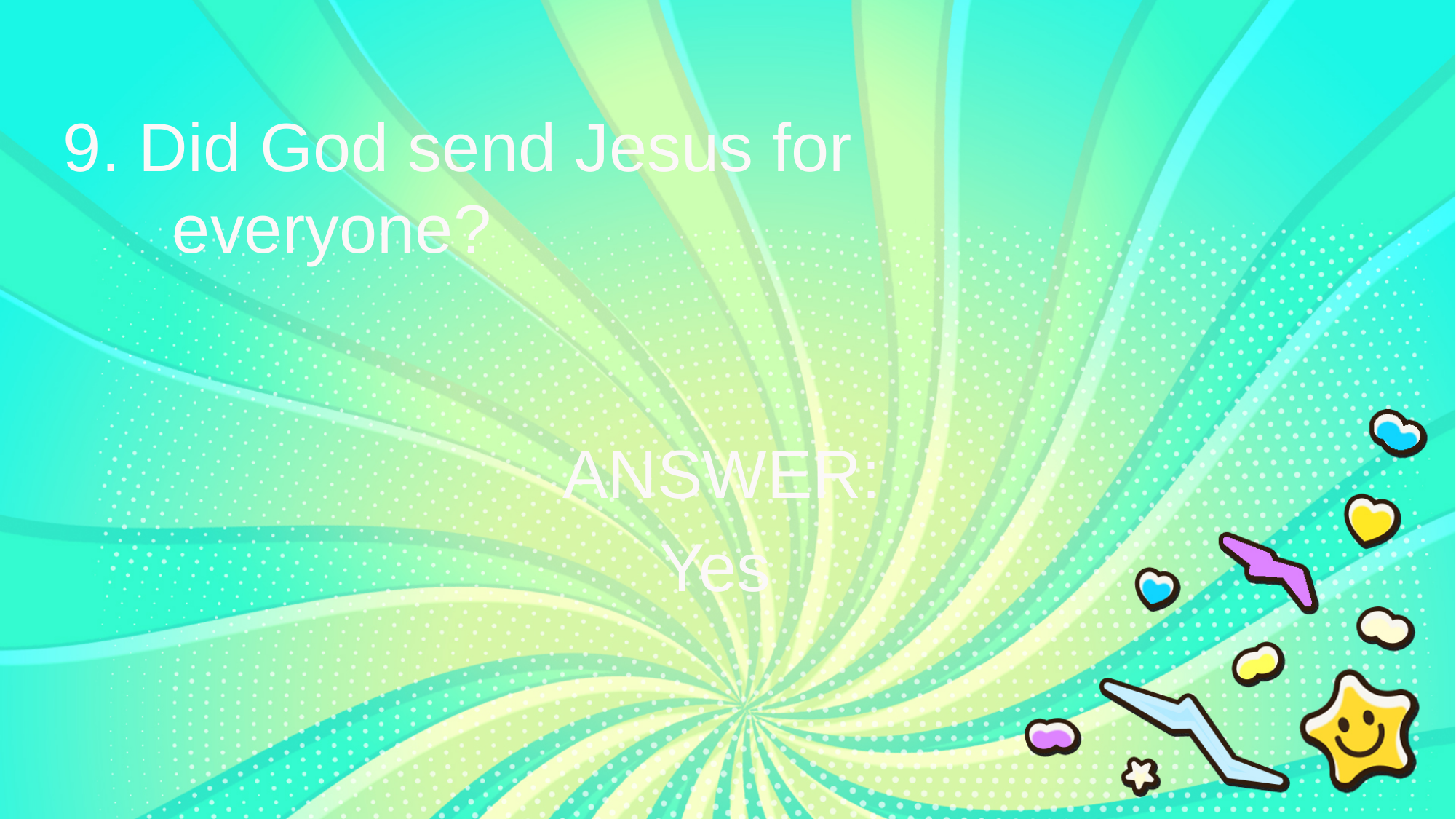

9. Did God send Jesus for
	everyone?
ANSWER:
Yes